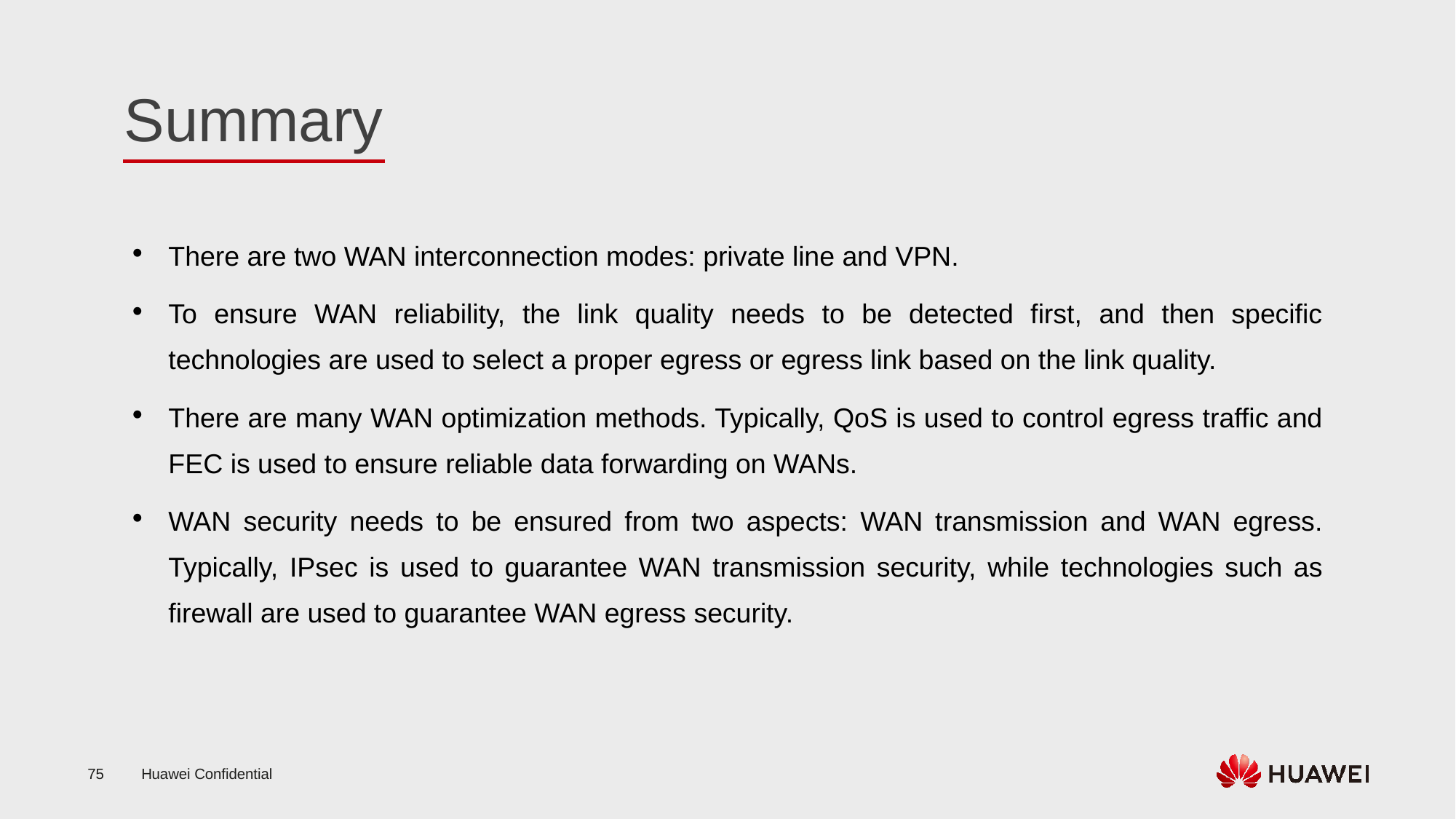

There are two WAN interconnection modes: private line and VPN.
To ensure WAN reliability, the link quality needs to be detected first, and then specific technologies are used to select a proper egress or egress link based on the link quality.
There are many WAN optimization methods. Typically, QoS is used to control egress traffic and FEC is used to ensure reliable data forwarding on WANs.
WAN security needs to be ensured from two aspects: WAN transmission and WAN egress. Typically, IPsec is used to guarantee WAN transmission security, while technologies such as firewall are used to guarantee WAN egress security.